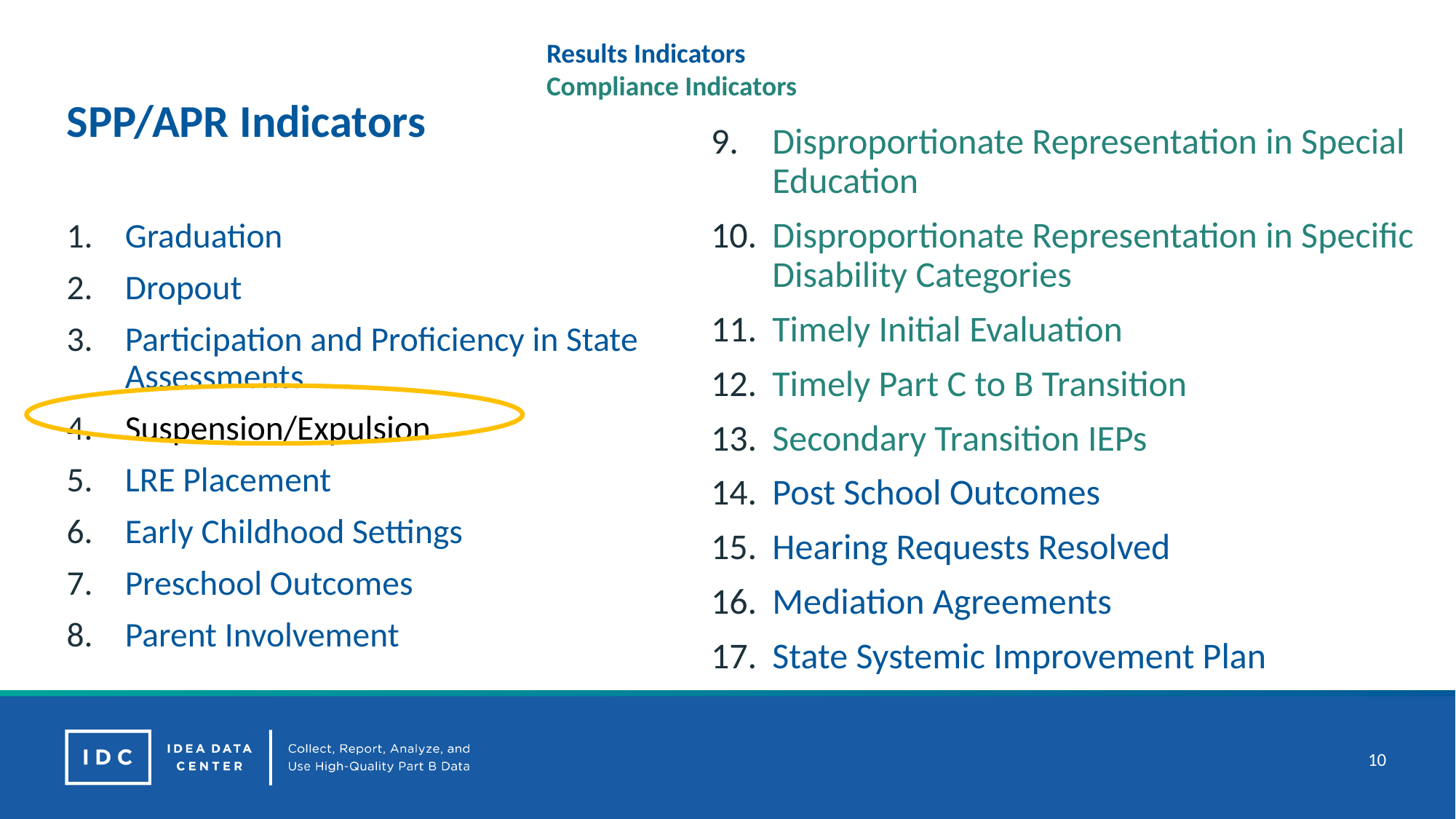

Results Indicators
Compliance Indicators
# SPP/APR Indicators
Disproportionate Representation in Special Education
Disproportionate Representation in Specific Disability Categories
Timely Initial Evaluation
Timely Part C to B Transition
Secondary Transition IEPs
Post School Outcomes
Hearing Requests Resolved
Mediation Agreements
State Systemic Improvement Plan
Graduation
Dropout
Participation and Proficiency in State Assessments
Suspension/Expulsion
LRE Placement
Early Childhood Settings
Preschool Outcomes
Parent Involvement

10